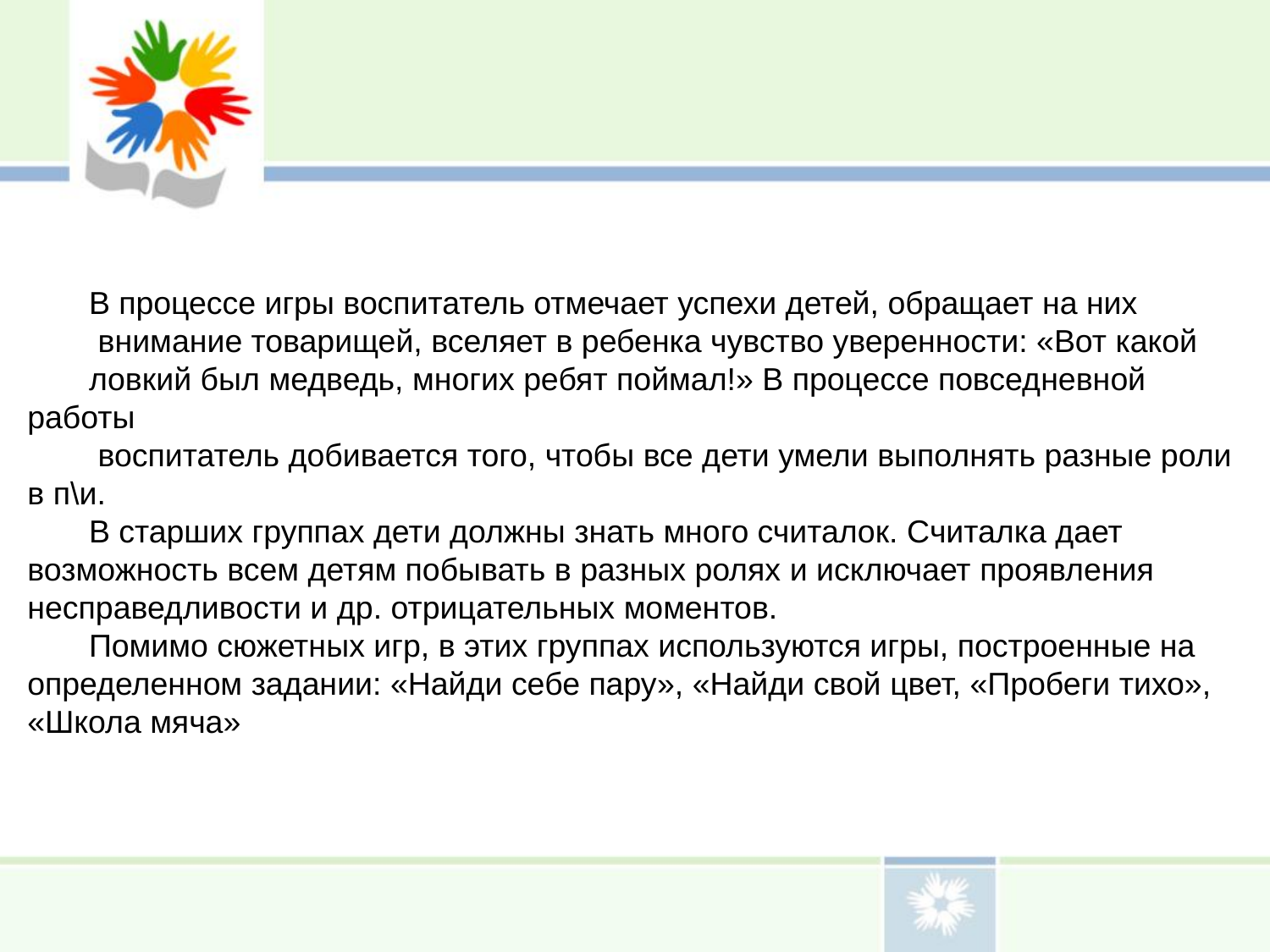

В процессе игры воспитатель отмечает успехи детей, обращает на них
 внимание товарищей, вселяет в ребенка чувство уверенности: «Вот какой
ловкий был медведь, многих ребят поймал!» В процессе повседневной работы
 воспитатель добивается того, чтобы все дети умели выполнять разные роли в п\и.
В старших группах дети должны знать много считалок. Считалка дает возможность всем детям побывать в разных ролях и исключает проявления несправедливости и др. отрицательных моментов.
Помимо сюжетных игр, в этих группах используются игры, построенные на определенном задании: «Найди себе пару», «Найди свой цвет, «Пробеги тихо», «Школа мяча»